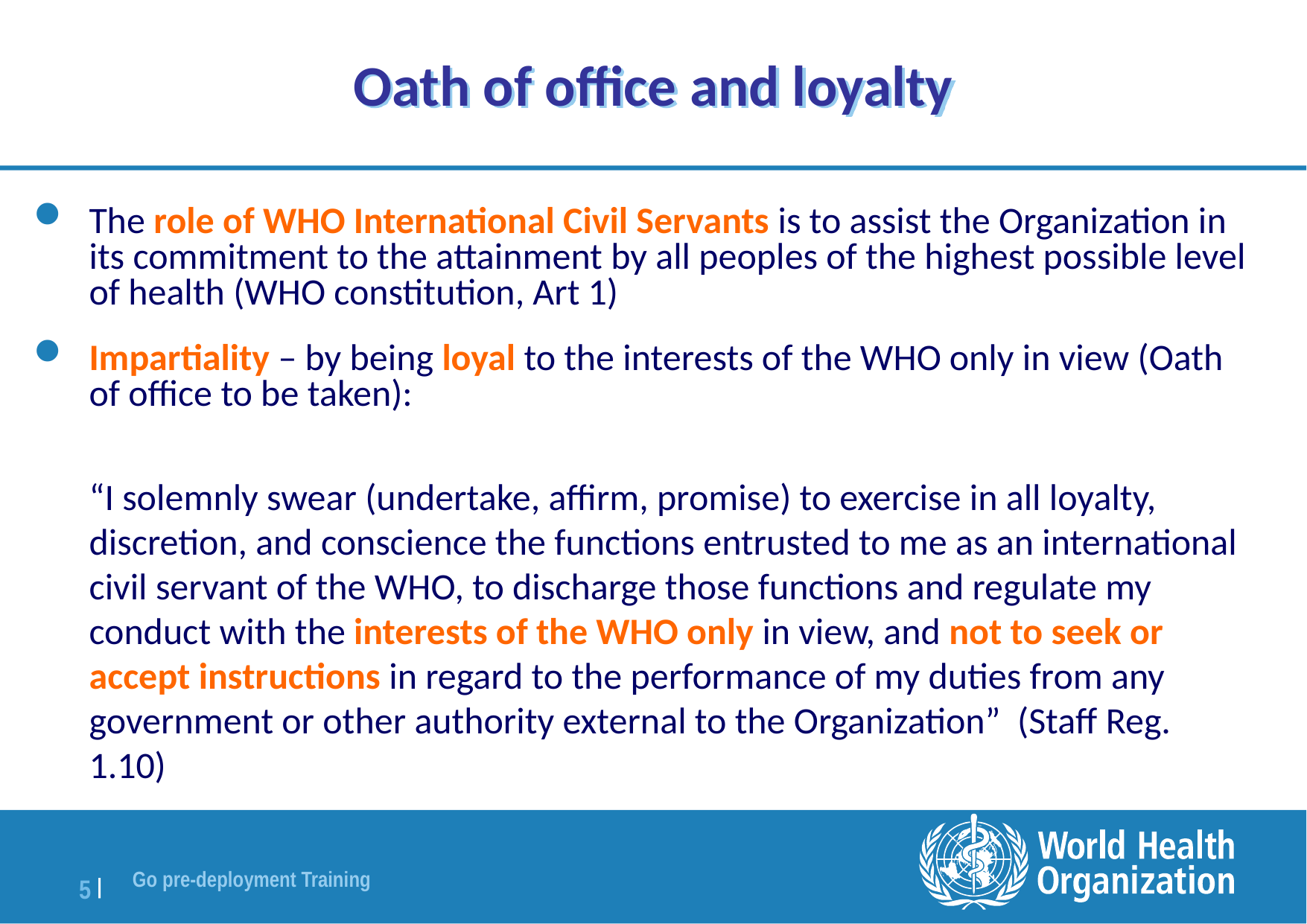

# Oath of office and loyalty
The role of WHO International Civil Servants is to assist the Organization in its commitment to the attainment by all peoples of the highest possible level of health (WHO constitution, Art 1)
Impartiality – by being loyal to the interests of the WHO only in view (Oath of office to be taken):

	“I solemnly swear (undertake, affirm, promise) to exercise in all loyalty, discretion, and conscience the functions entrusted to me as an international civil servant of the WHO, to discharge those functions and regulate my conduct with the interests of the WHO only in view, and not to seek or accept instructions in regard to the performance of my duties from any government or other authority external to the Organization”  (Staff Reg. 1.10)